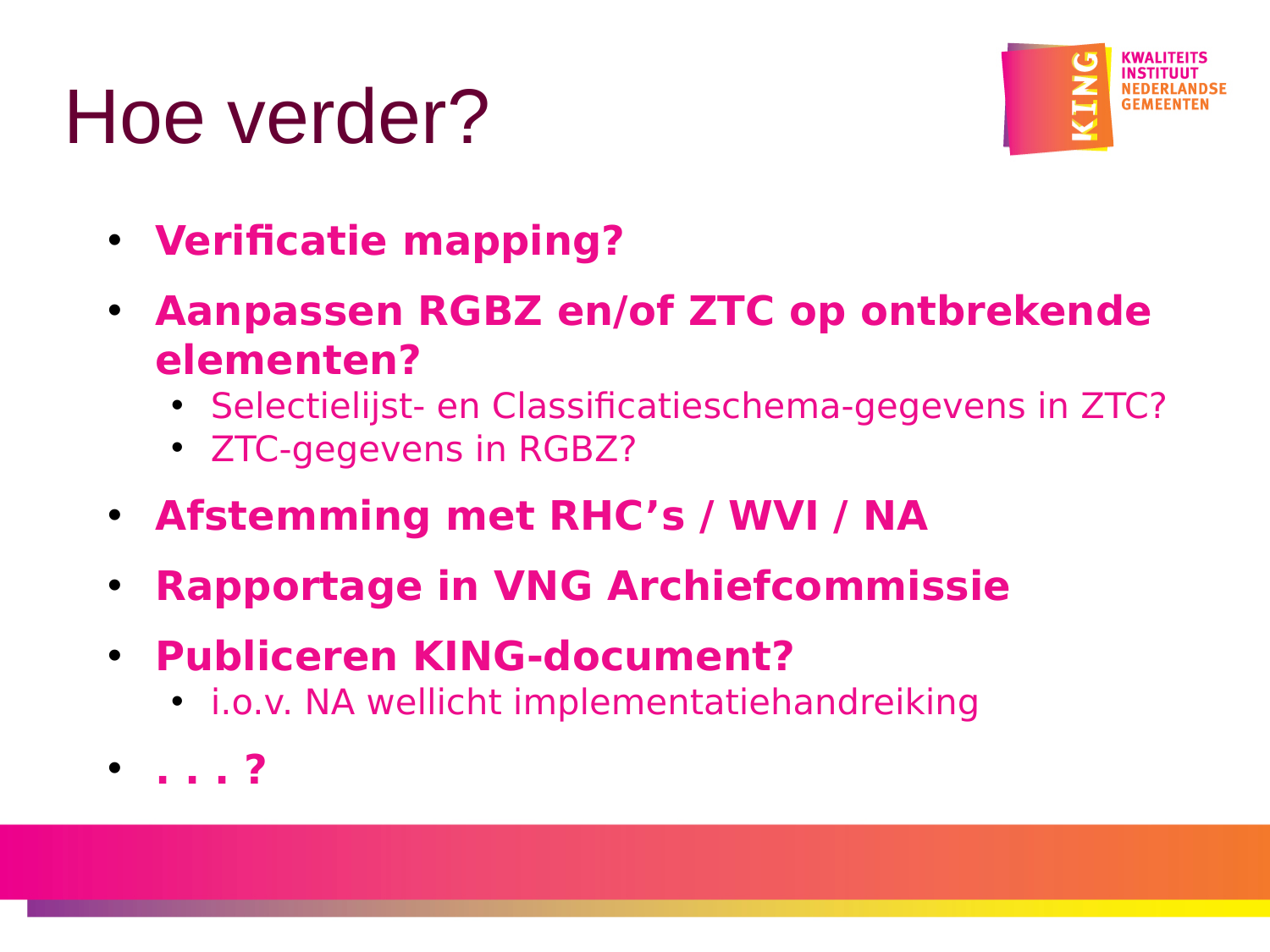

# Hoe verder?
Verificatie mapping?
Aanpassen RGBZ en/of ZTC op ontbrekende elementen?
Selectielijst- en Classificatieschema-gegevens in ZTC?
ZTC-gegevens in RGBZ?
Afstemming met RHC’s / WVI / NA
Rapportage in VNG Archiefcommissie
Publiceren KING-document?
i.o.v. NA wellicht implementatiehandreiking
. . . ?